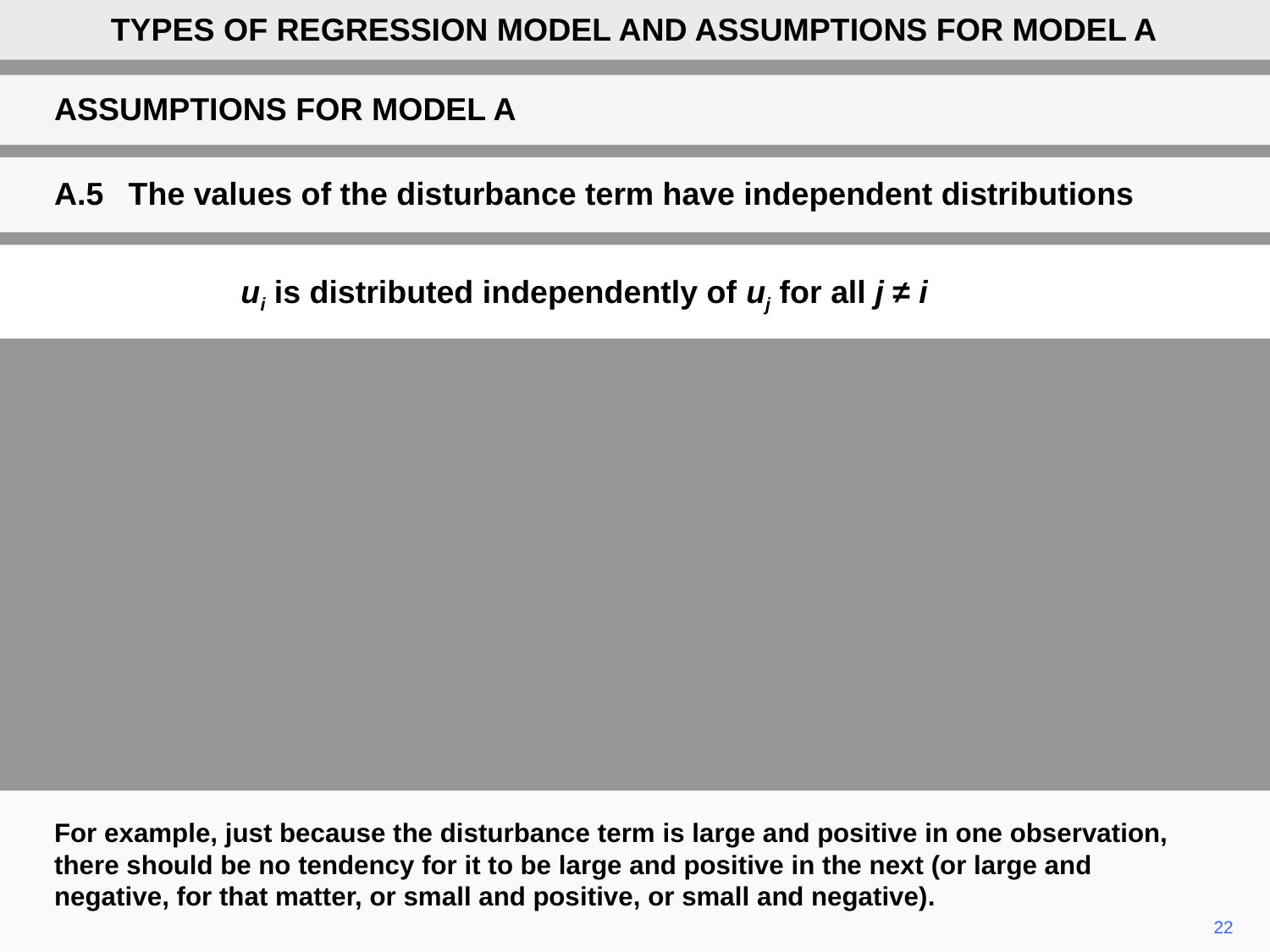

TYPES OF REGRESSION MODEL AND ASSUMPTIONS FOR MODEL A

ASSUMPTIONS FOR MODEL A

A.5	The values of the disturbance term have independent distributions

ui is distributed independently of uj for all j ≠ i

For example, just because the disturbance term is large and positive in one observation, there should be no tendency for it to be large and positive in the next (or large and negative, for that matter, or small and positive, or small and negative).
	22